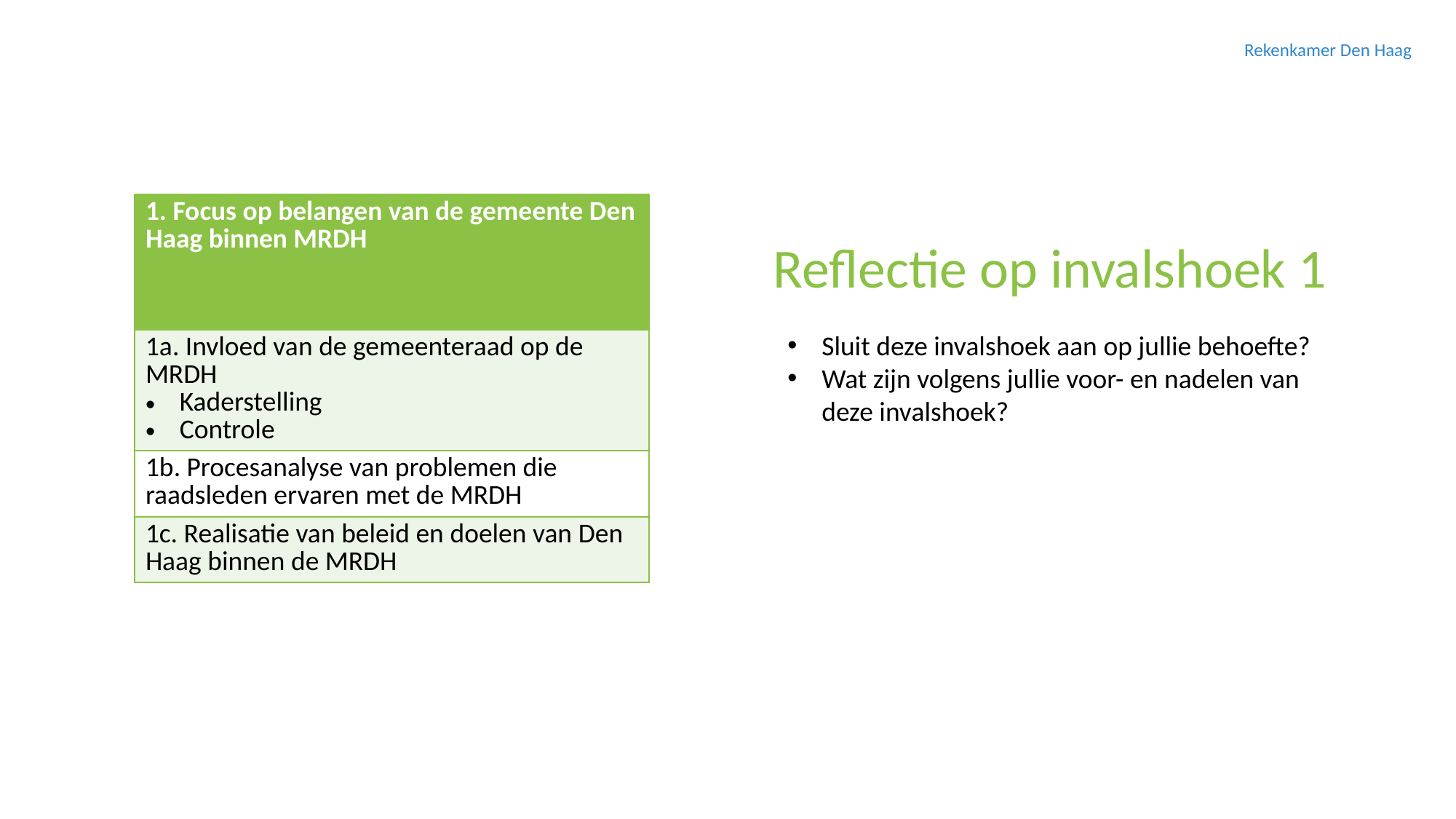

Rekenkamer Den Haag
| 1. Focus op belangen van de gemeente Den Haag binnen MRDH |
| --- |
| 1a. Invloed van de gemeenteraad op de MRDH Kaderstelling Controle |
| 1b. Procesanalyse van problemen die raadsleden ervaren met de MRDH |
| 1c. Realisatie van beleid en doelen van Den Haag binnen de MRDH |
Reflectie op invalshoek 1

Sluit deze invalshoek aan op jullie behoefte?
Wat zijn volgens jullie voor- en nadelen van deze invalshoek?